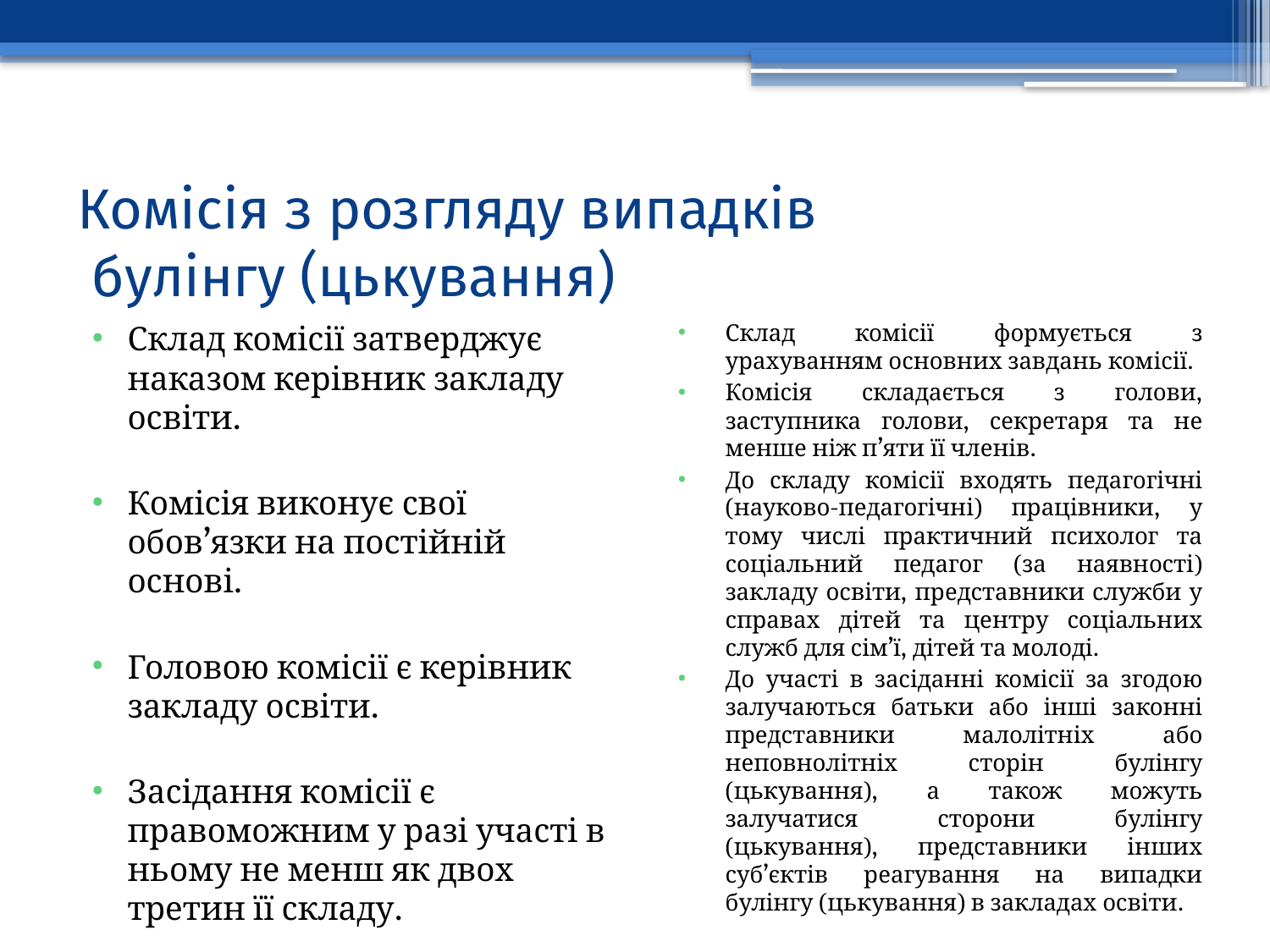

# Комісія з розгляду випадків булінгу (цькування)
Склад комісії затверджує наказом керівник закладу освіти.

Комісія виконує свої обов’язки на постійній основі.

Головою комісії є керівник закладу освіти.

Засідання комісії є правоможним у разі участі в ньому не менш як двох третин її складу.
Склад комісії формується з урахуванням основних завдань комісії.
Комісія складається з голови, заступника голови, секретаря та не менше ніж п’яти її членів.
До складу комісії входять педагогічні (науково-педагогічні) працівники, у тому числі практичний психолог та соціальний педагог (за наявності) закладу освіти, представники служби у справах дітей та центру соціальних служб для сім’ї, дітей та молоді.
До участі в засіданні комісії за згодою залучаються батьки або інші законні представники малолітніх або неповнолітніх сторін булінгу (цькування), а також можуть залучатися сторони булінгу (цькування), представники інших суб’єктів реагування на випадки булінгу (цькування) в закладах освіти.